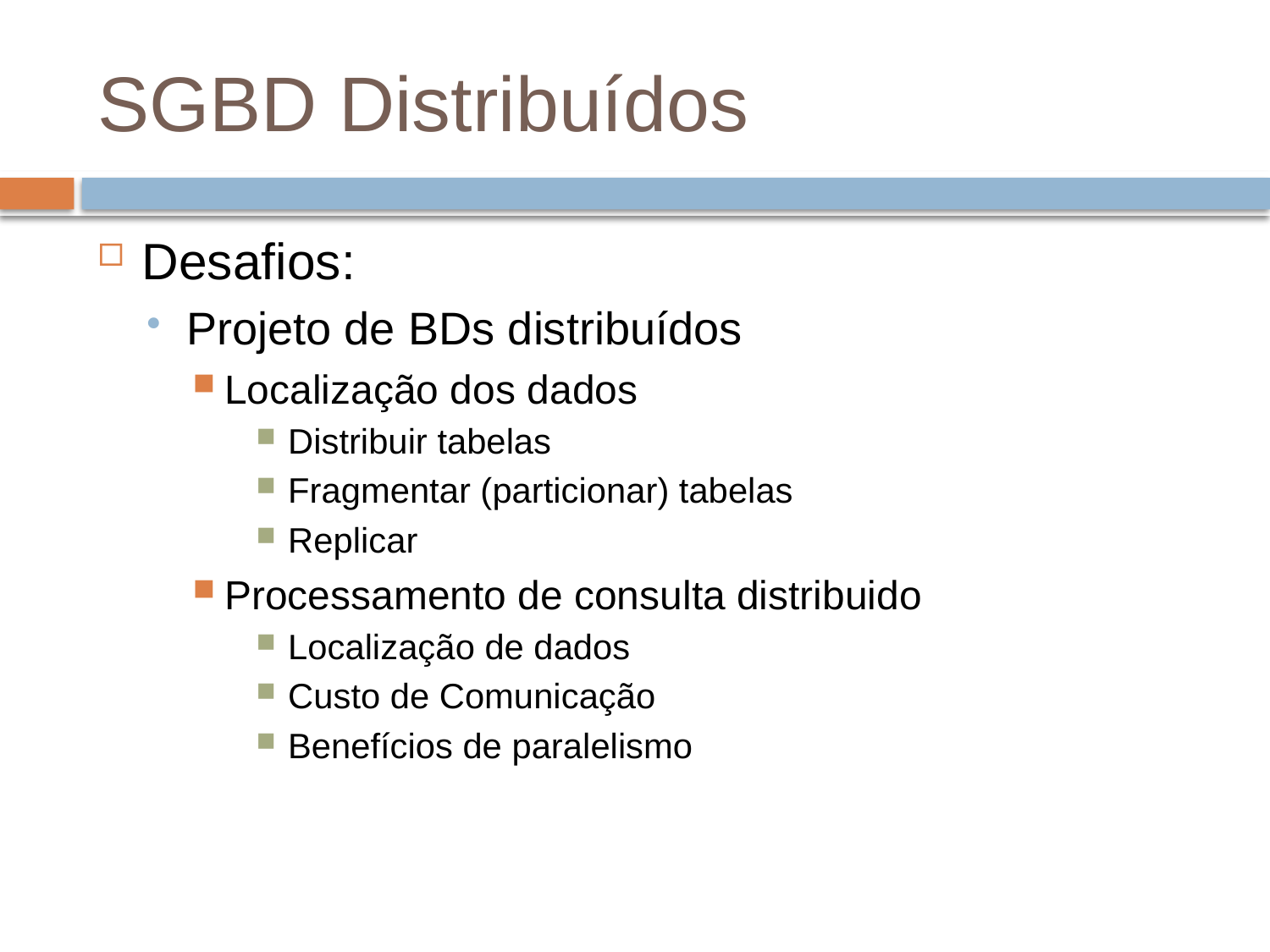

# SGBD Distribuídos
Desafios:
Projeto de BDs distribuídos
Localização dos dados
Distribuir tabelas
Fragmentar (particionar) tabelas
Replicar
Processamento de consulta distribuido
Localização de dados
Custo de Comunicação
Benefícios de paralelismo